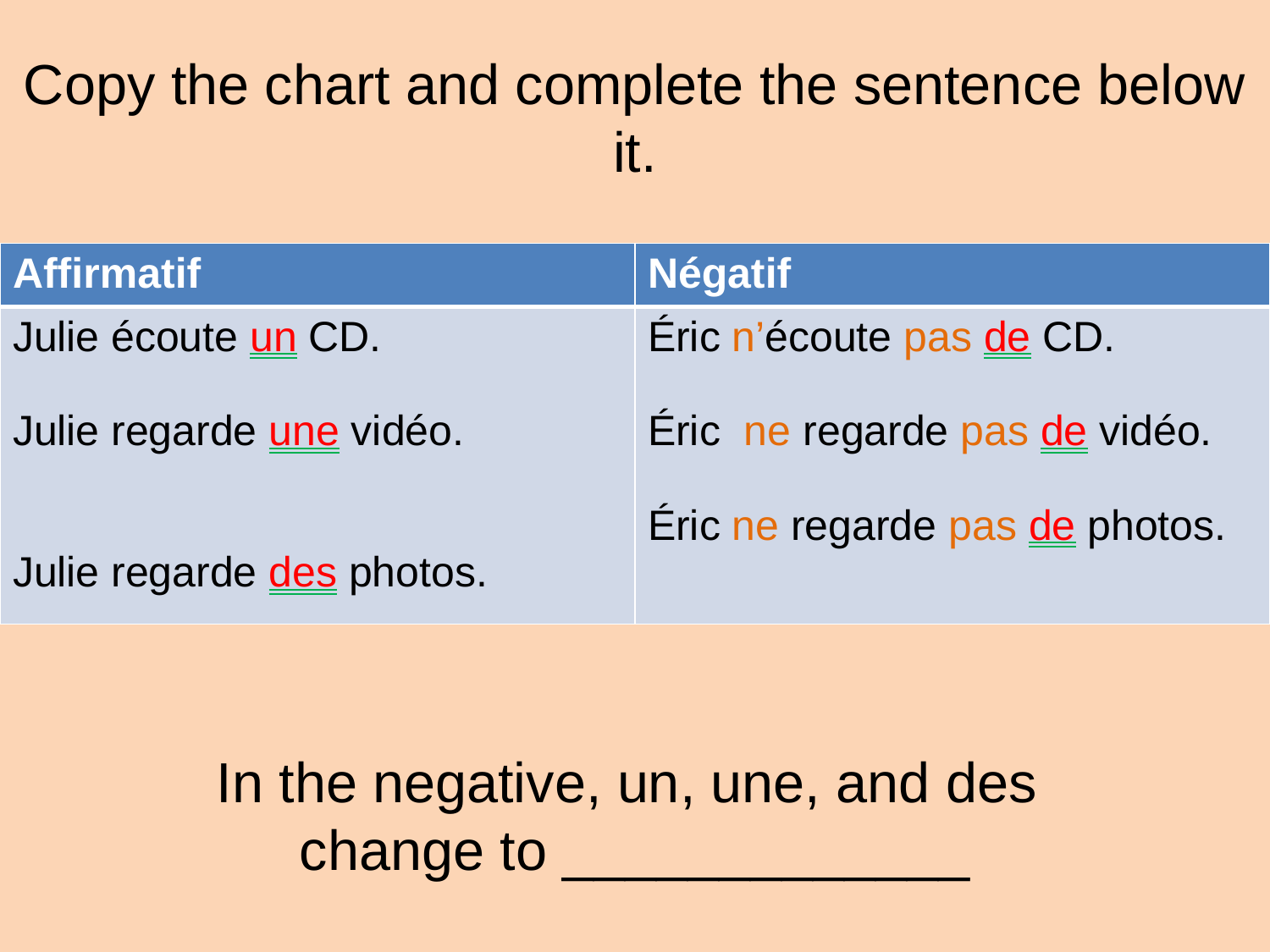

Copy the chart and complete the sentence below it.
| Affirmatif | Négatif |
| --- | --- |
| Julie écoute un CD. Julie regarde une vidéo. Julie regarde des photos. | Éric n’écoute pas de CD. Éric ne regarde pas de vidéo. Éric ne regarde pas de photos. |
In the negative, un, une, and des
change to _____________